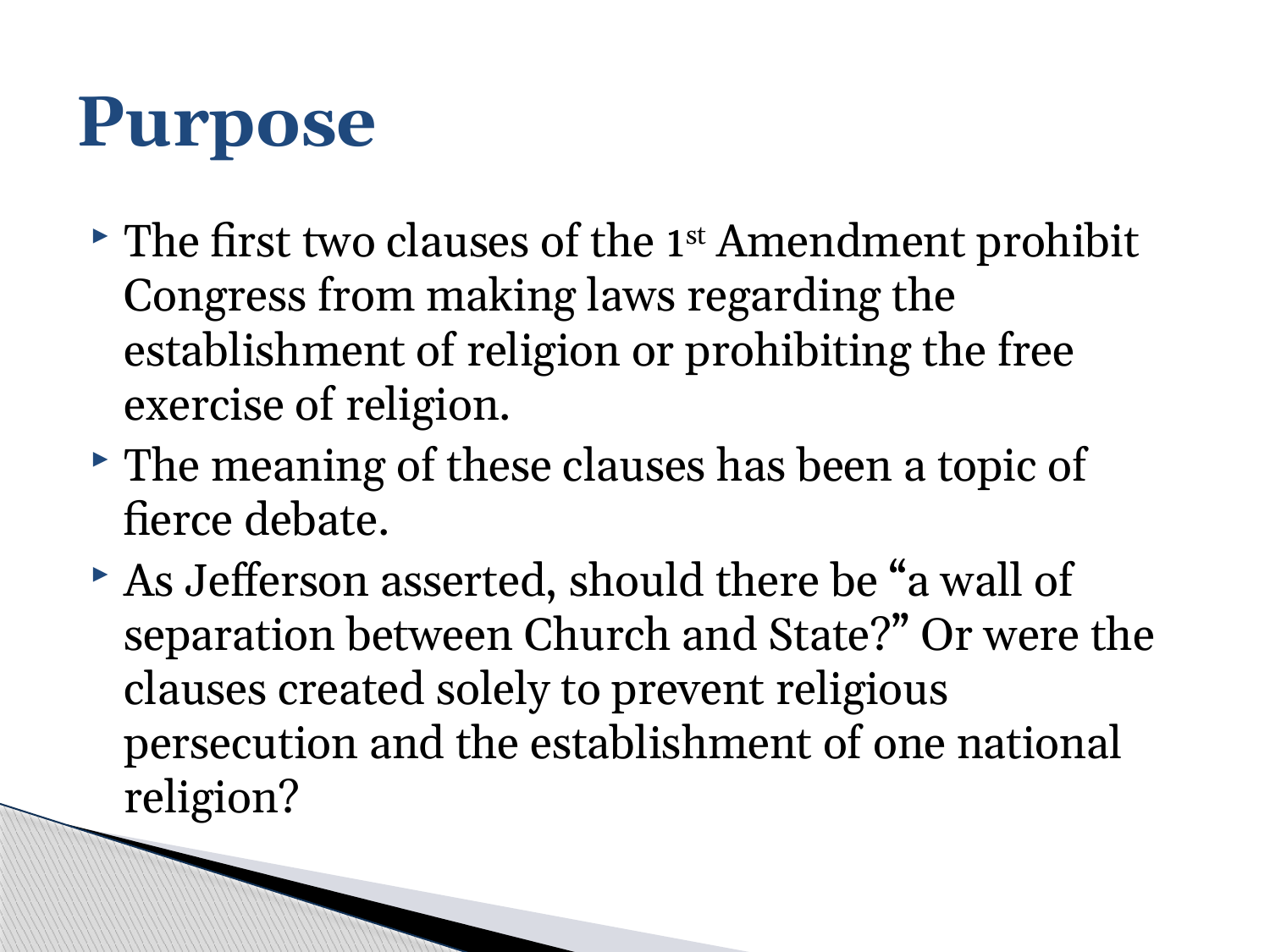

# Purpose
The first two clauses of the 1st Amendment prohibit Congress from making laws regarding the establishment of religion or prohibiting the free exercise of religion.
The meaning of these clauses has been a topic of fierce debate.
As Jefferson asserted, should there be “a wall of separation between Church and State?” Or were the clauses created solely to prevent religious persecution and the establishment of one national religion?